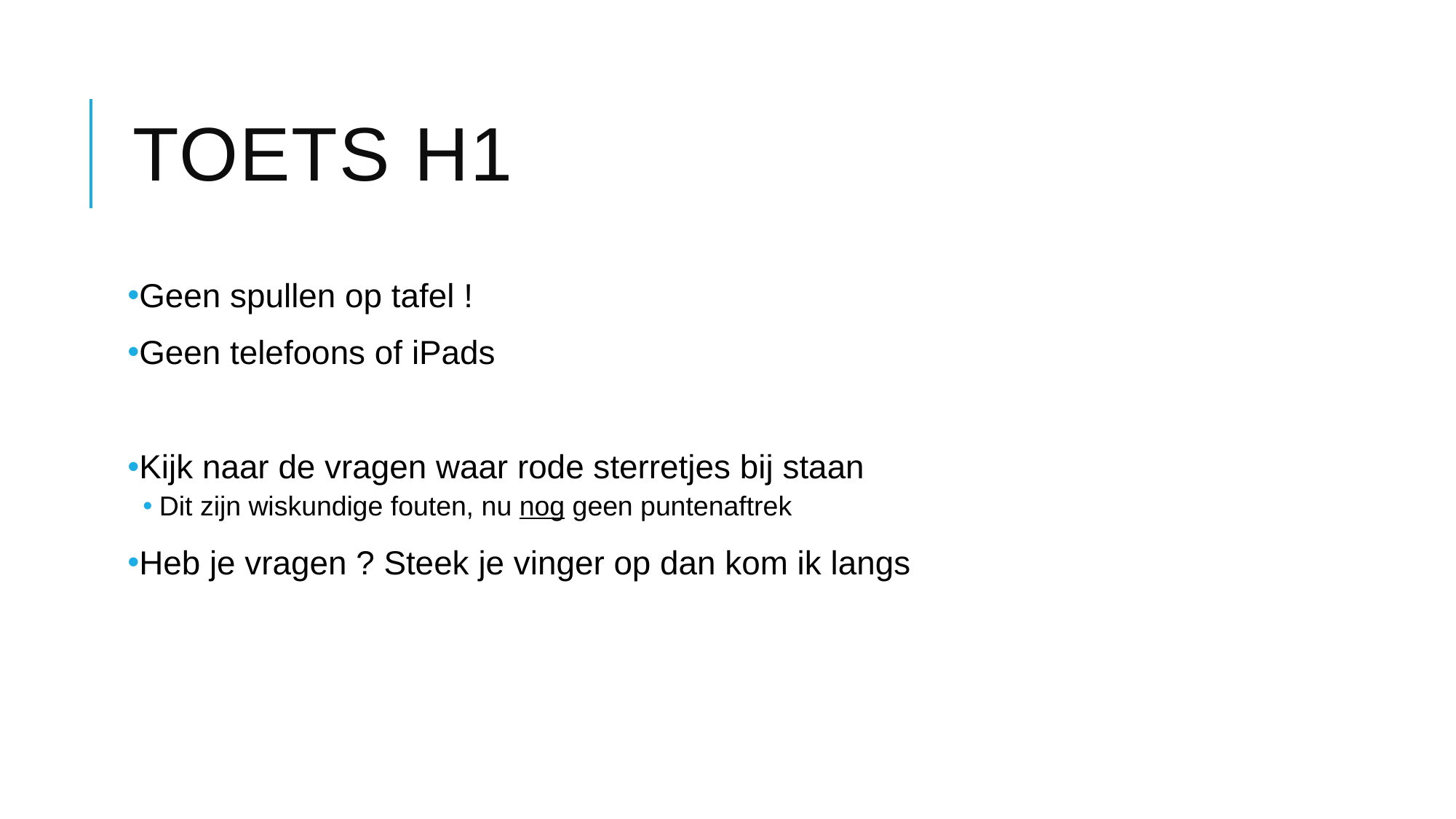

# Toets H1
Geen spullen op tafel !
Geen telefoons of iPads

Kijk naar de vragen waar rode sterretjes bij staan
Dit zijn wiskundige fouten, nu nog geen puntenaftrek
Heb je vragen ? Steek je vinger op dan kom ik langs